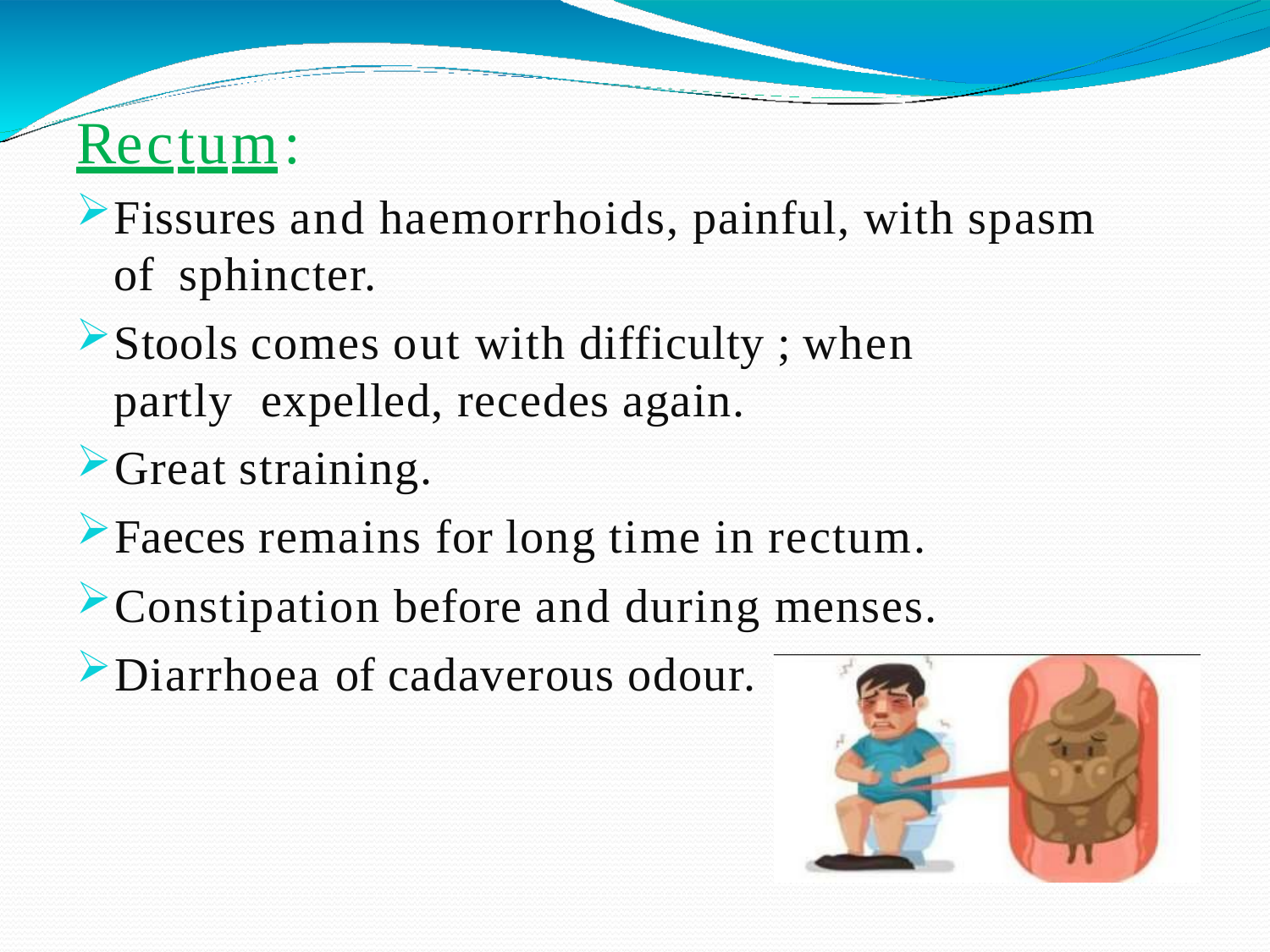

# Rectum:
Fissures and haemorrhoids, painful, with spasm of  sphincter.
Stools comes out with difficulty ; when partly  expelled, recedes again.
Great straining.
Faeces remains for long time in rectum.
Constipation before and during menses.
Diarrhoea of cadaverous odour.